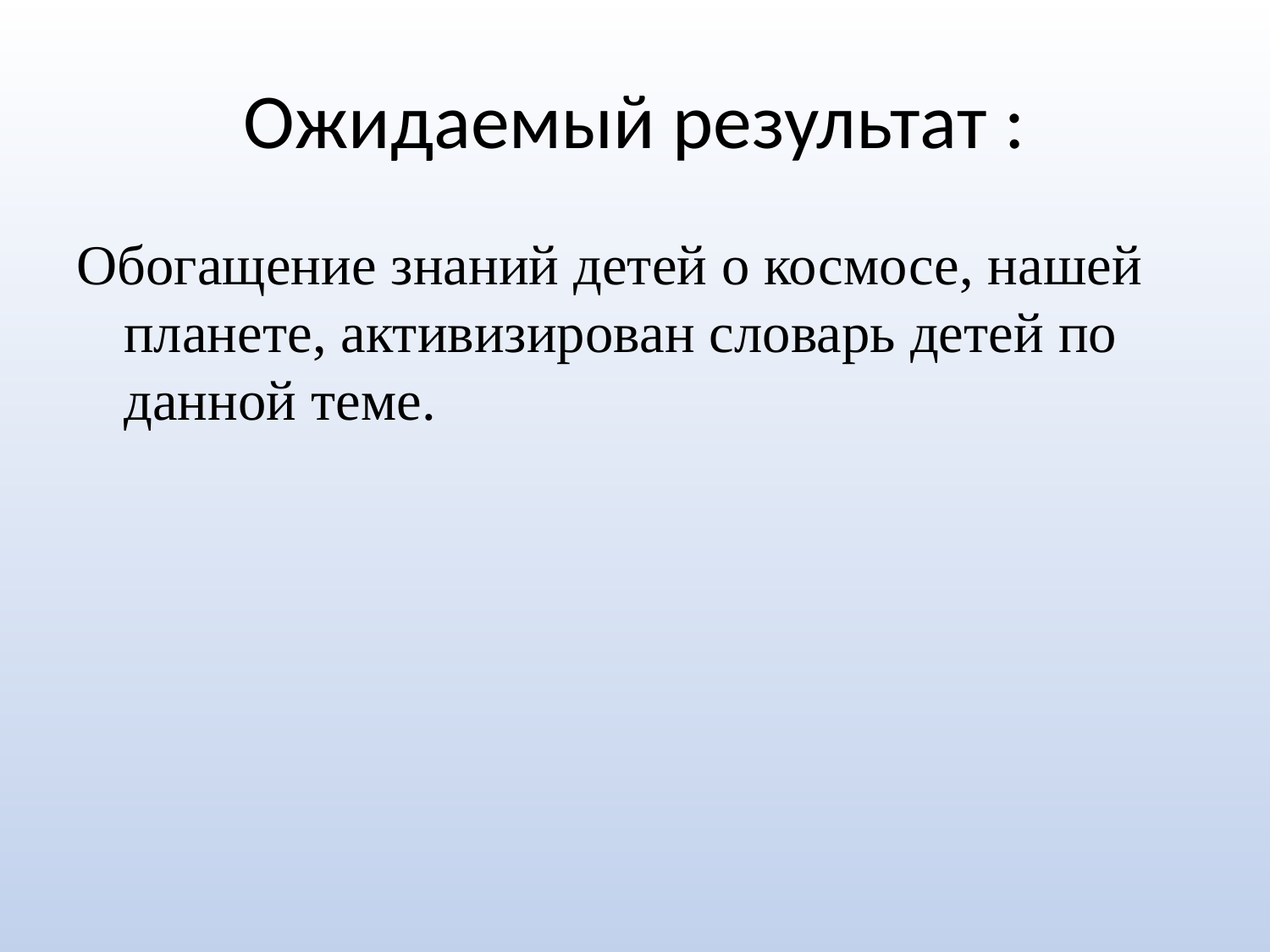

# Ожидаемый результат :
Обогащение знаний детей о космосе, нашей планете, активизирован словарь детей по данной теме.